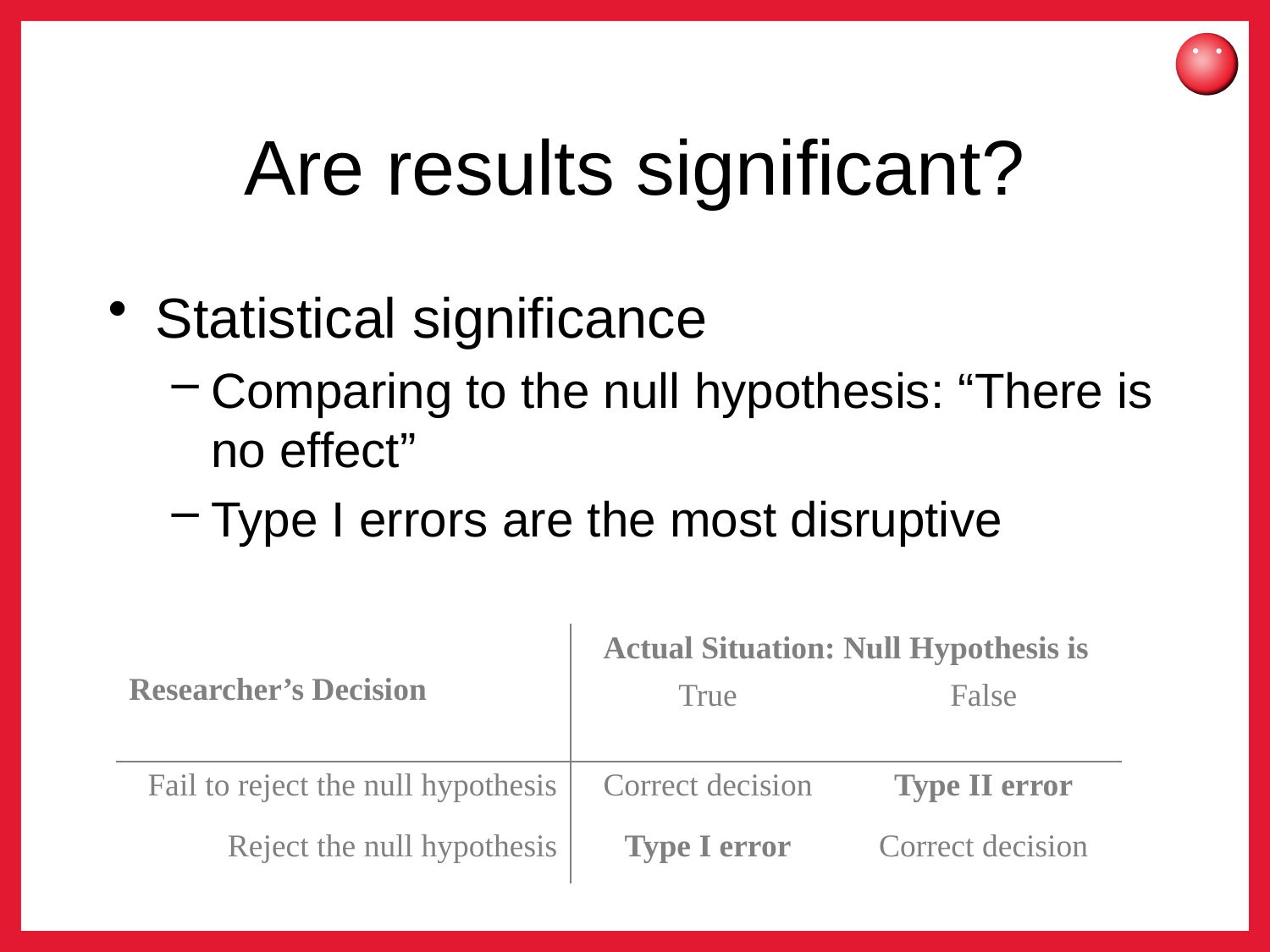

# Are results significant?
Statistical significance
Comparing to the null hypothesis: “There is no effect”
Type I errors are the most disruptive

Design significance?
3.00s versus 3.05s?
| Researcher’s Decision | Actual Situation: Null Hypothesis is |  |
| --- | --- | --- |
|  | True | False |
| Fail to reject the null hypothesis | Correct decision | Type II error |
| Reject the null hypothesis | Type I error | Correct decision |